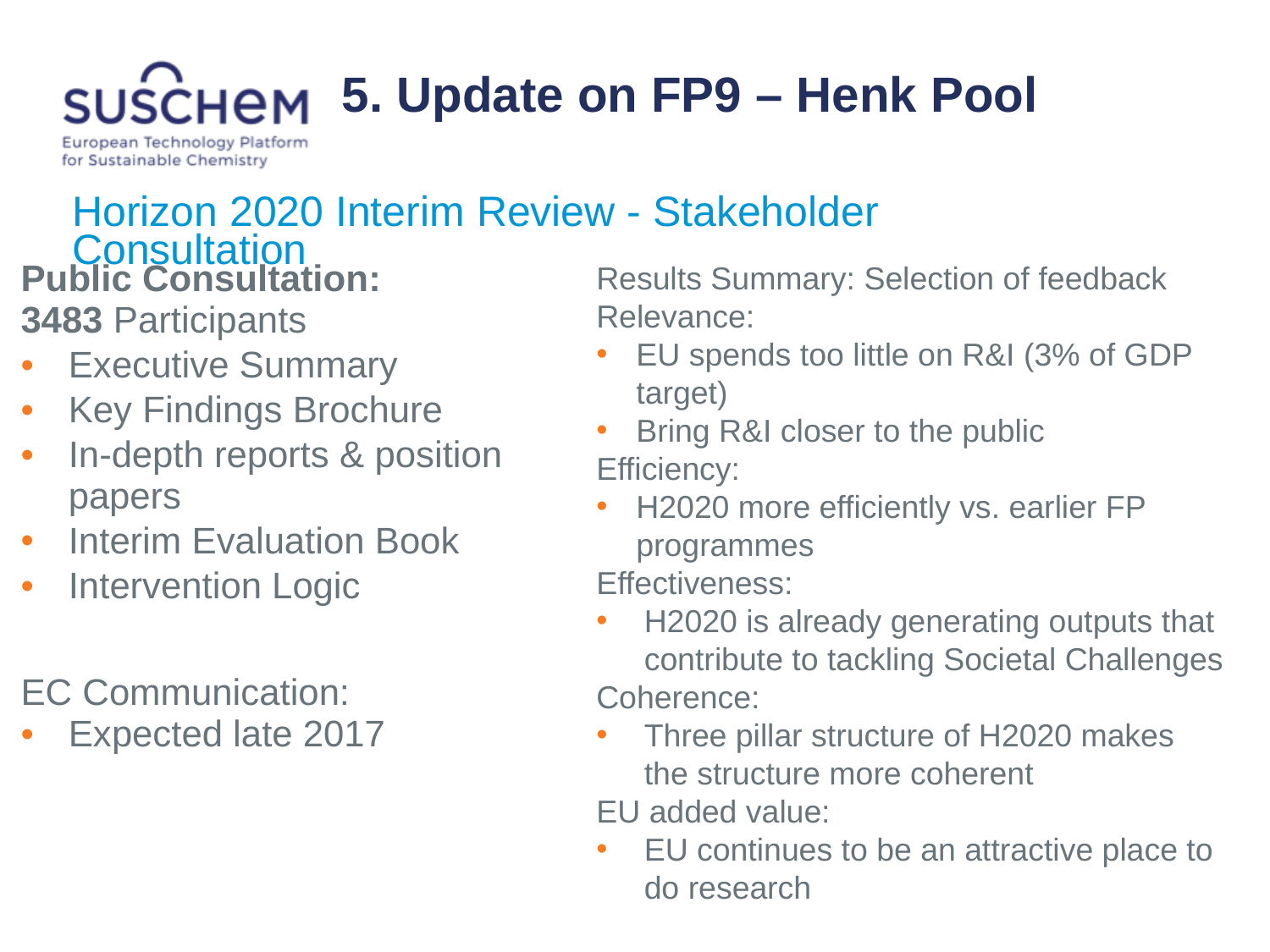

# 5. Update on FP9 – Henk Pool
Horizon 2020 Interim Review - Stakeholder Consultation
Results Summary: Selection of feedback
Relevance:
EU spends too little on R&I (3% of GDP target)
Bring R&I closer to the public
Efficiency:
H2020 more efficiently vs. earlier FP programmes
Effectiveness:
H2020 is already generating outputs that contribute to tackling Societal Challenges
Coherence:
Three pillar structure of H2020 makes the structure more coherent
EU added value:
EU continues to be an attractive place to do research

Public Consultation:
3483 Participants
Executive Summary
Key Findings Brochure
In-depth reports & position papers
Interim Evaluation Book
Intervention Logic

EC Communication:
Expected late 2017